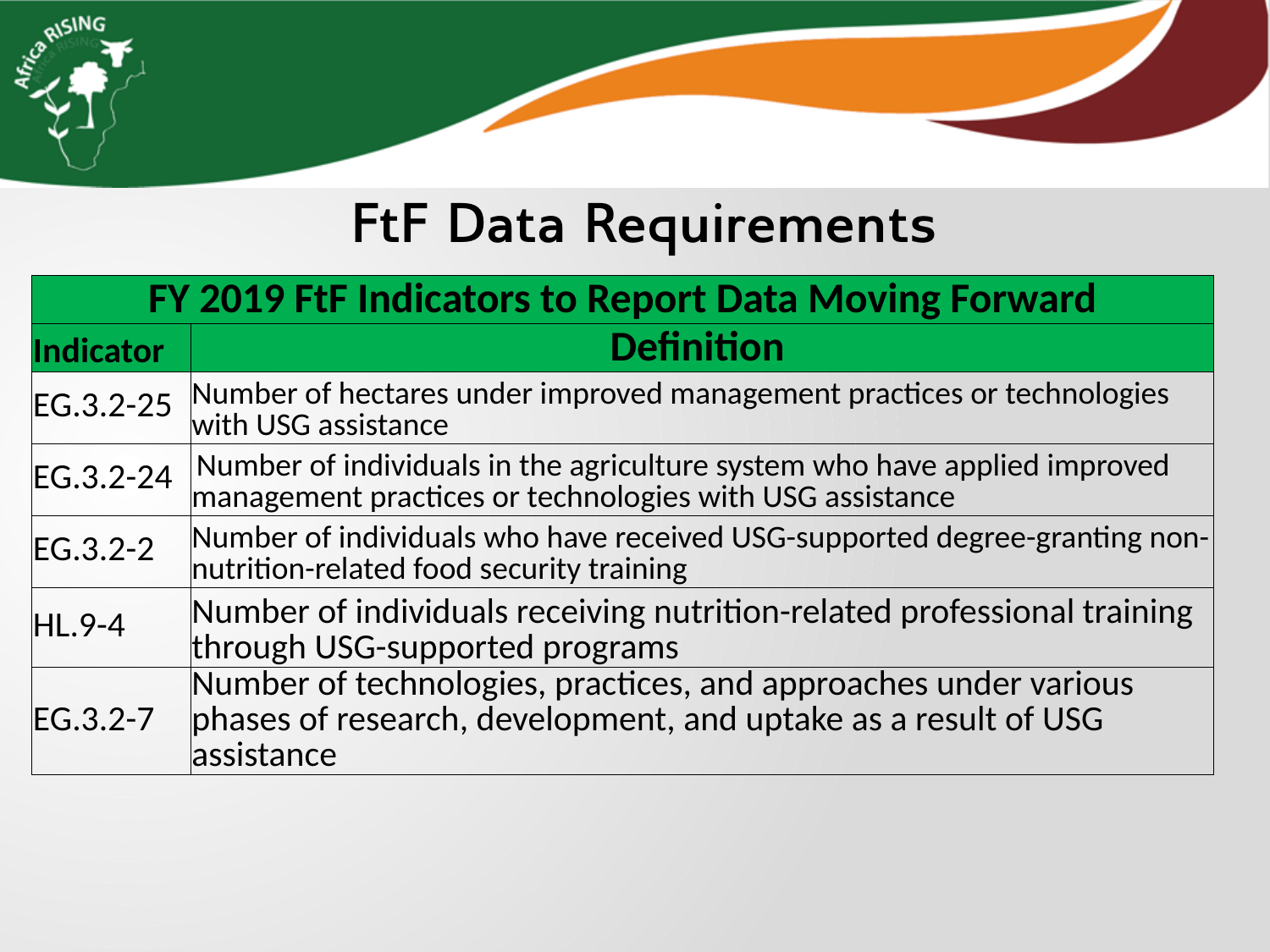

FtF Data Requirements

| FY 2019 FtF Indicators to Report Data Moving Forward |  |
| --- | --- |
| Indicator | Definition |
| EG.3.2-25 | Number of hectares under improved management practices or technologies with USG assistance |
| EG.3.2-24 | Number of individuals in the agriculture system who have applied improved management practices or technologies with USG assistance |
| EG.3.2-2 | Number of individuals who have received USG-supported degree-granting non-nutrition-related food security training |
| HL.9-4 | Number of individuals receiving nutrition-related professional training through USG-supported programs |
| EG.3.2-7 | Number of technologies, practices, and approaches under various phases of research, development, and uptake as a result of USG assistance |